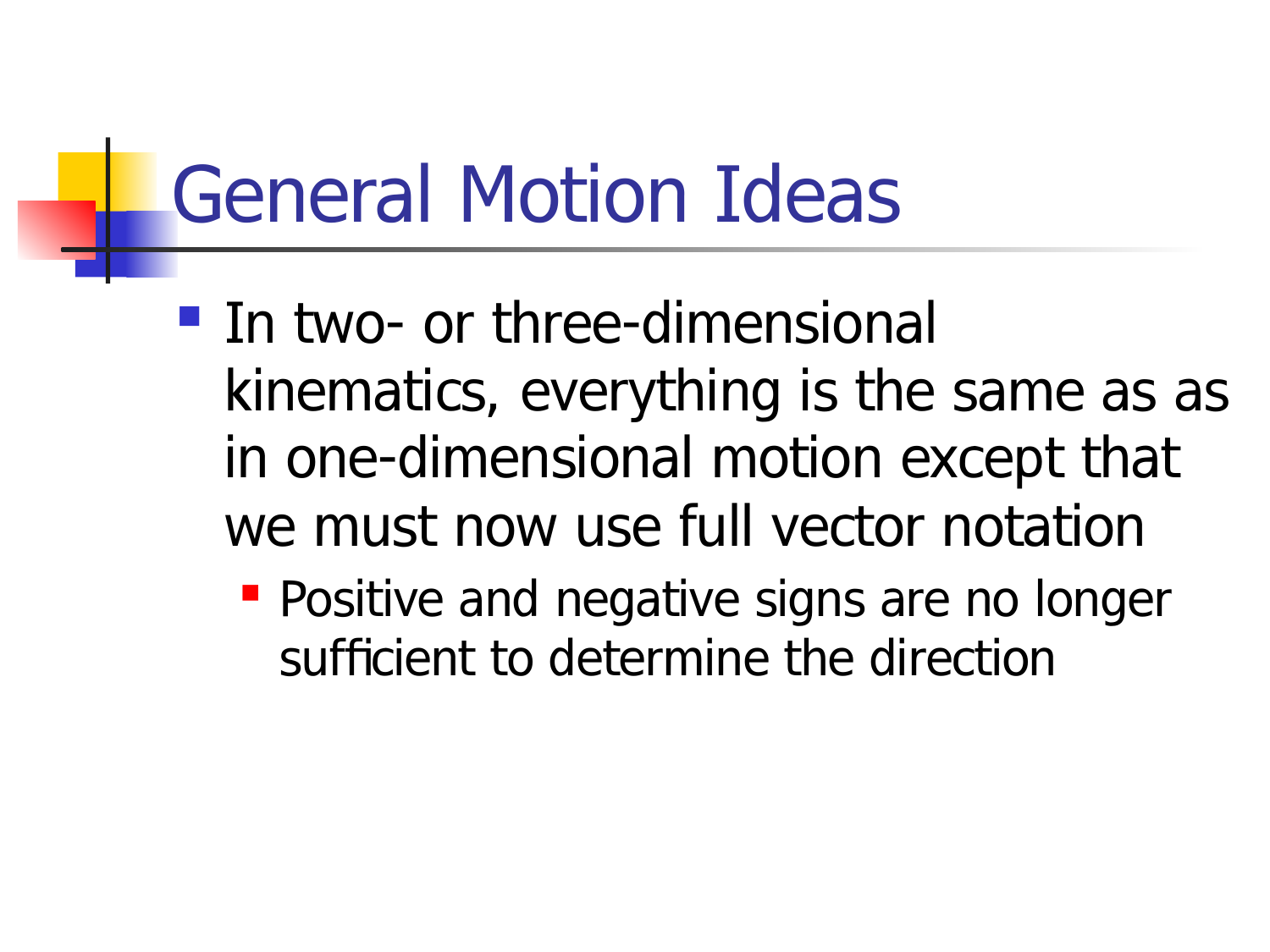

# General Motion Ideas
In two- or three-dimensional kinematics, everything is the same as as in one-dimensional motion except that we must now use full vector notation
Positive and negative signs are no longer sufficient to determine the direction